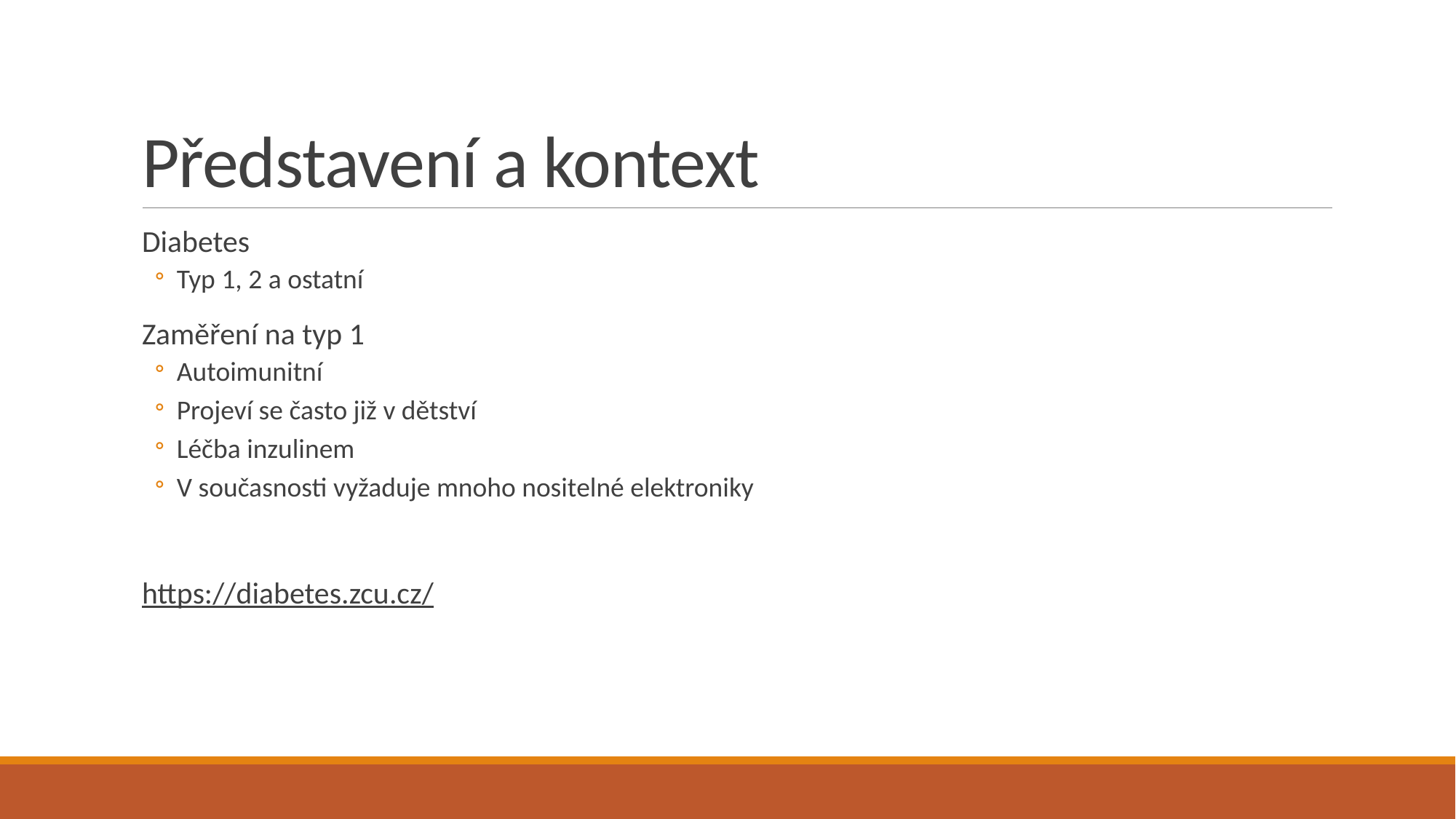

# Představení a kontext
Diabetes
Typ 1, 2 a ostatní
Zaměření na typ 1
Autoimunitní
Projeví se často již v dětství
Léčba inzulinem
V současnosti vyžaduje mnoho nositelné elektroniky

https://diabetes.zcu.cz/